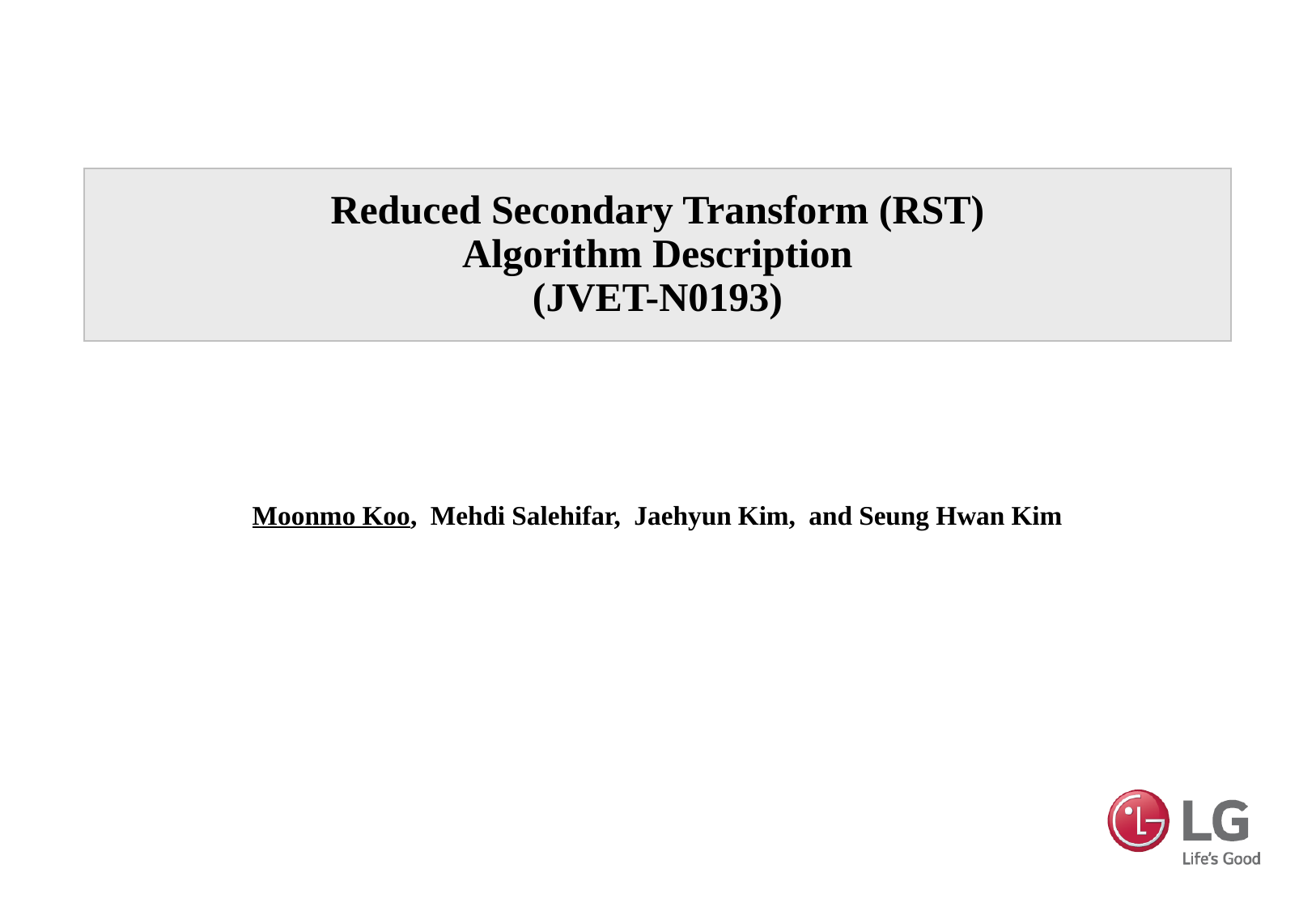

# Reduced Secondary Transform (RST) Algorithm Description (JVET-N0193)
Moonmo Koo,  Mehdi Salehifar,  Jaehyun Kim,  and Seung Hwan Kim